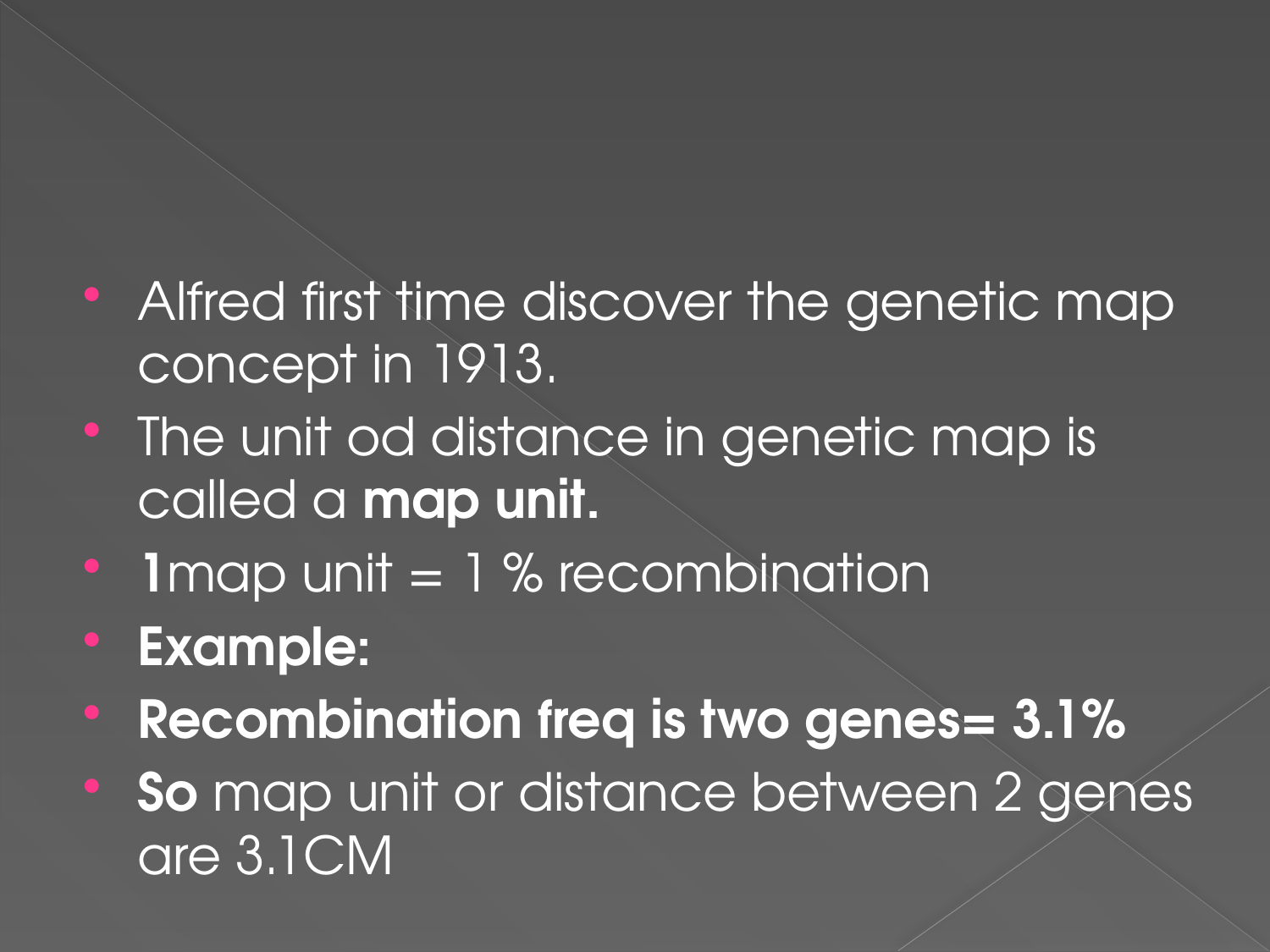

#
Alfred first time discover the genetic map concept in 1913.
The unit od distance in genetic map is called a map unit.
1map unit = 1 % recombination
Example:
Recombination freq is two genes= 3.1%
So map unit or distance between 2 genes are 3.1CM